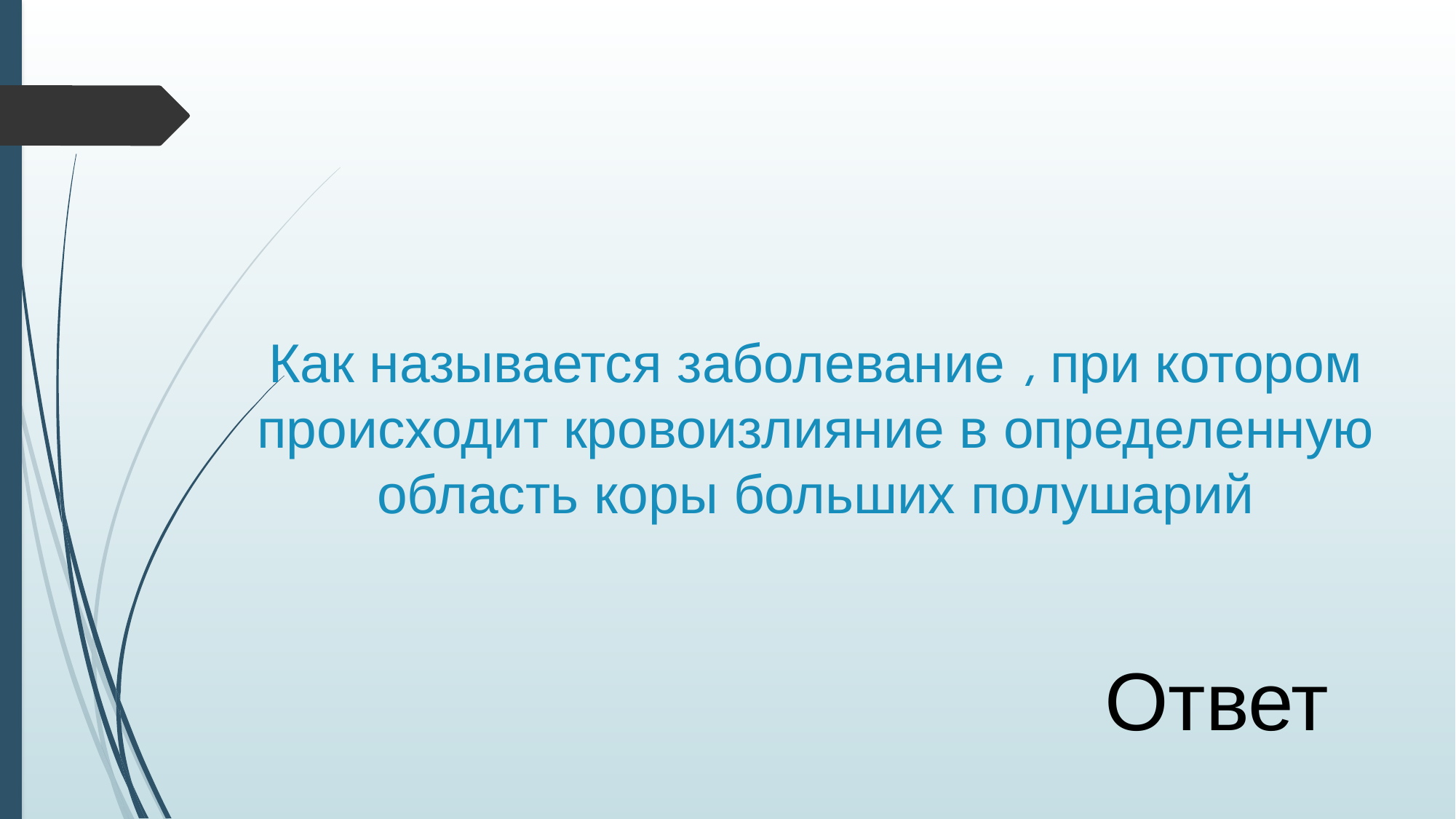

# Как называется заболевание , при котором происходит кровоизлияние в определенную область коры больших полушарий
Ответ